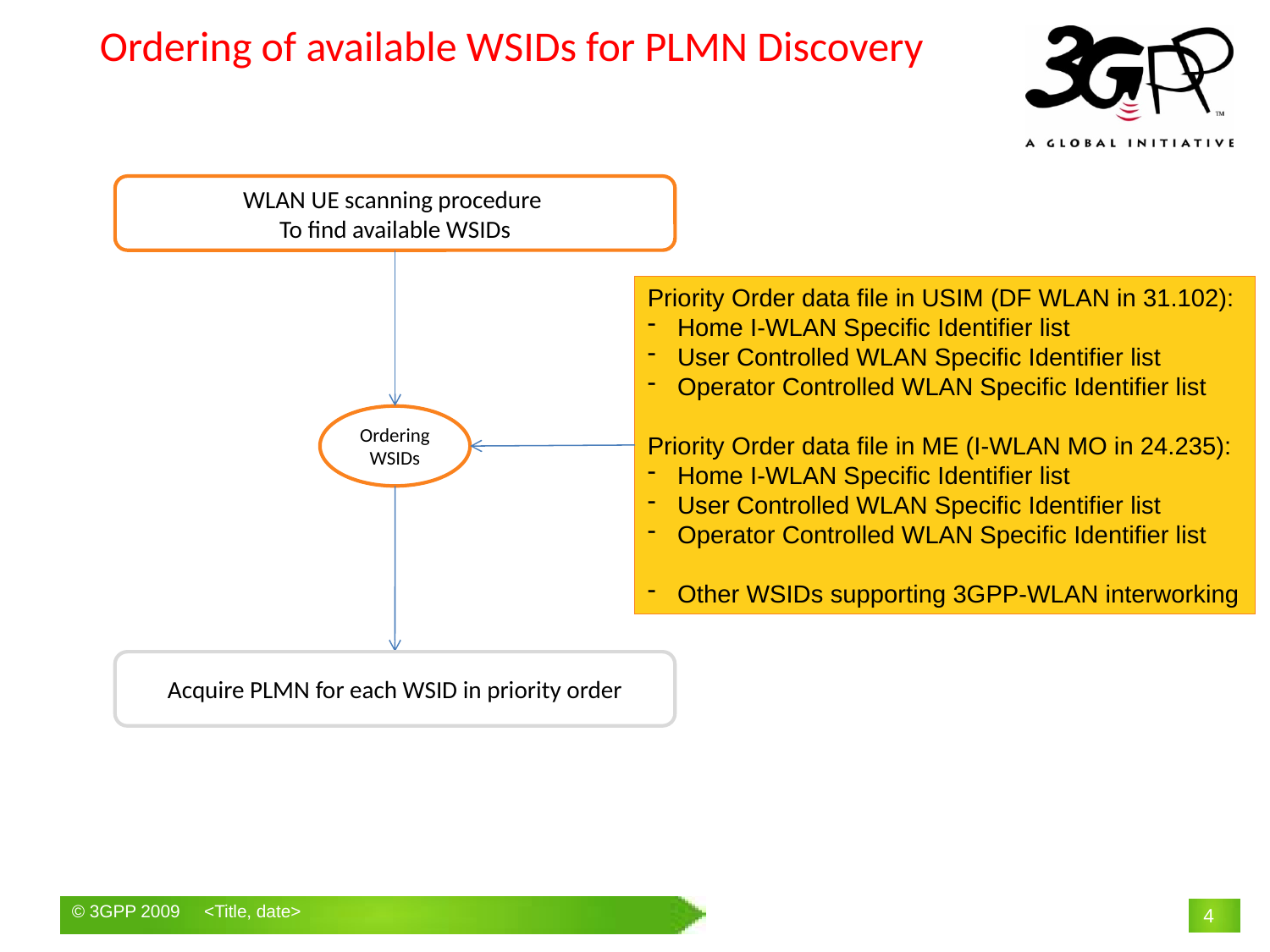

# Ordering of available WSIDs for PLMN Discovery
WLAN UE scanning procedure
To find available WSIDs
Priority Order data file in USIM (DF WLAN in 31.102):
Home I-WLAN Specific Identifier list
User Controlled WLAN Specific Identifier list
Operator Controlled WLAN Specific Identifier list

Priority Order data file in ME (I-WLAN MO in 24.235):
Home I-WLAN Specific Identifier list
User Controlled WLAN Specific Identifier list
Operator Controlled WLAN Specific Identifier list

Other WSIDs supporting 3GPP-WLAN interworking
Ordering WSIDs
Acquire PLMN for each WSID in priority order